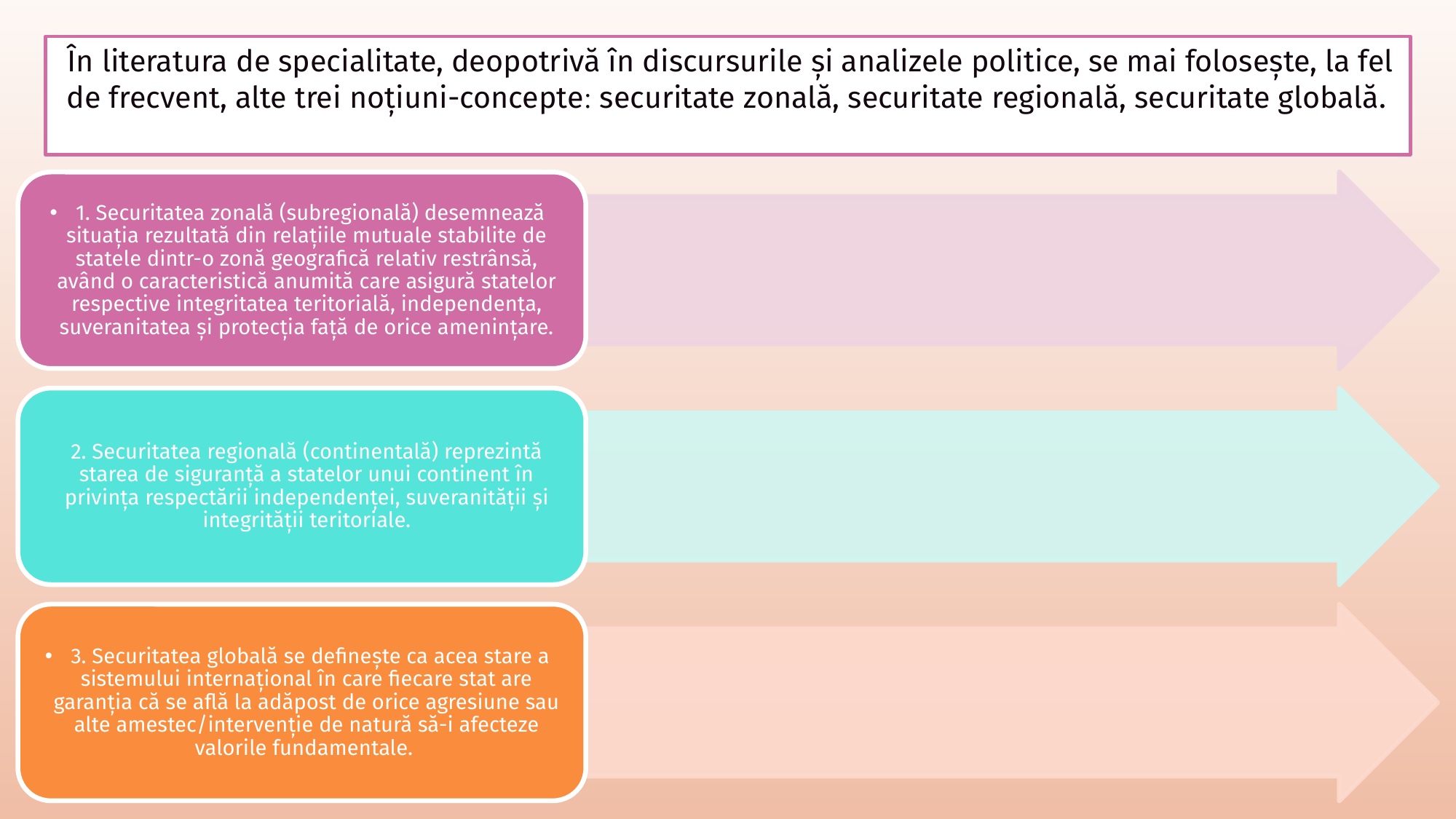

În literatura de specialitate, deopotrivă în discursurile şi analizele politice, se mai foloseşte, la fel de frecvent, alte trei noţiuni-concepte: securitate zonală, securitate regională, securitate globală.
1. Securitatea zonală (subregională) desemnează situaţia rezultată din relaţiile mutuale stabilite de statele dintr-o zonă geografică relativ restrânsă, având o caracteristică anumită care asigură statelor respective integritatea teritorială, independenţa, suveranitatea şi protecţia faţă de orice ameninţare.
2. Securitatea regională (continentală) reprezintă starea de siguranţă a statelor unui continent în privinţa respectării independenţei, suveranităţii şi integrităţii teritoriale.
3. Securitatea globală se defineşte ca acea stare a sistemului internaţional în care fiecare stat are garanţia că se află la adăpost de orice agresiune sau alte amestec/intervenție de natură să-i afecteze valorile fundamentale.